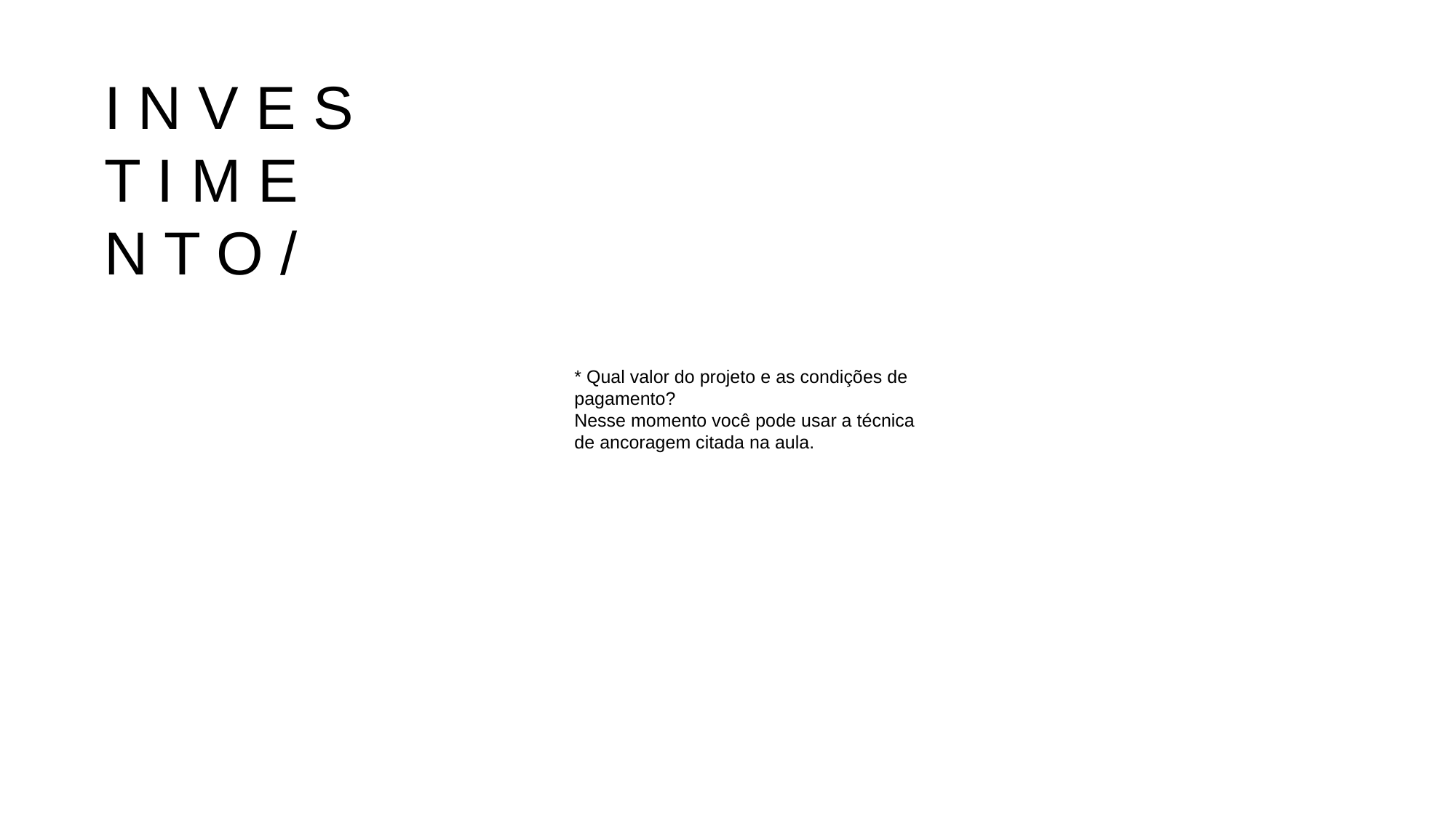

I N V E S T I M E N T O /
* Qual valor do projeto e as condições de pagamento?
Nesse momento você pode usar a técnica de ancoragem citada na aula.